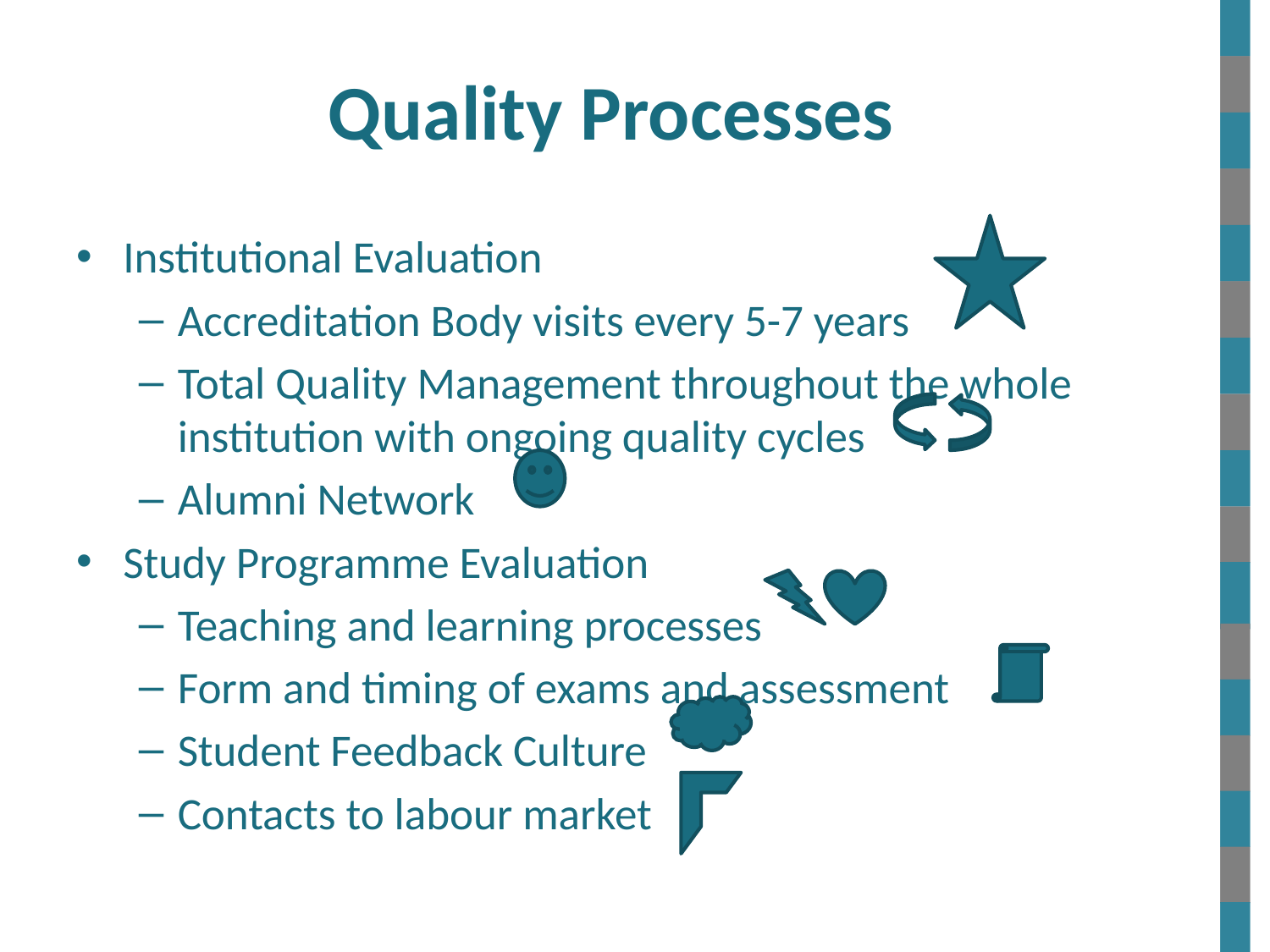

# Quality Processes

Institutional Evaluation
Accreditation Body visits every 5-7 years
Total Quality Management throughout the whole institution with ongoing quality cycles
Alumni Network
Study Programme Evaluation
Teaching and learning processes
Form and timing of exams and assessment
Student Feedback Culture
Contacts to labour market